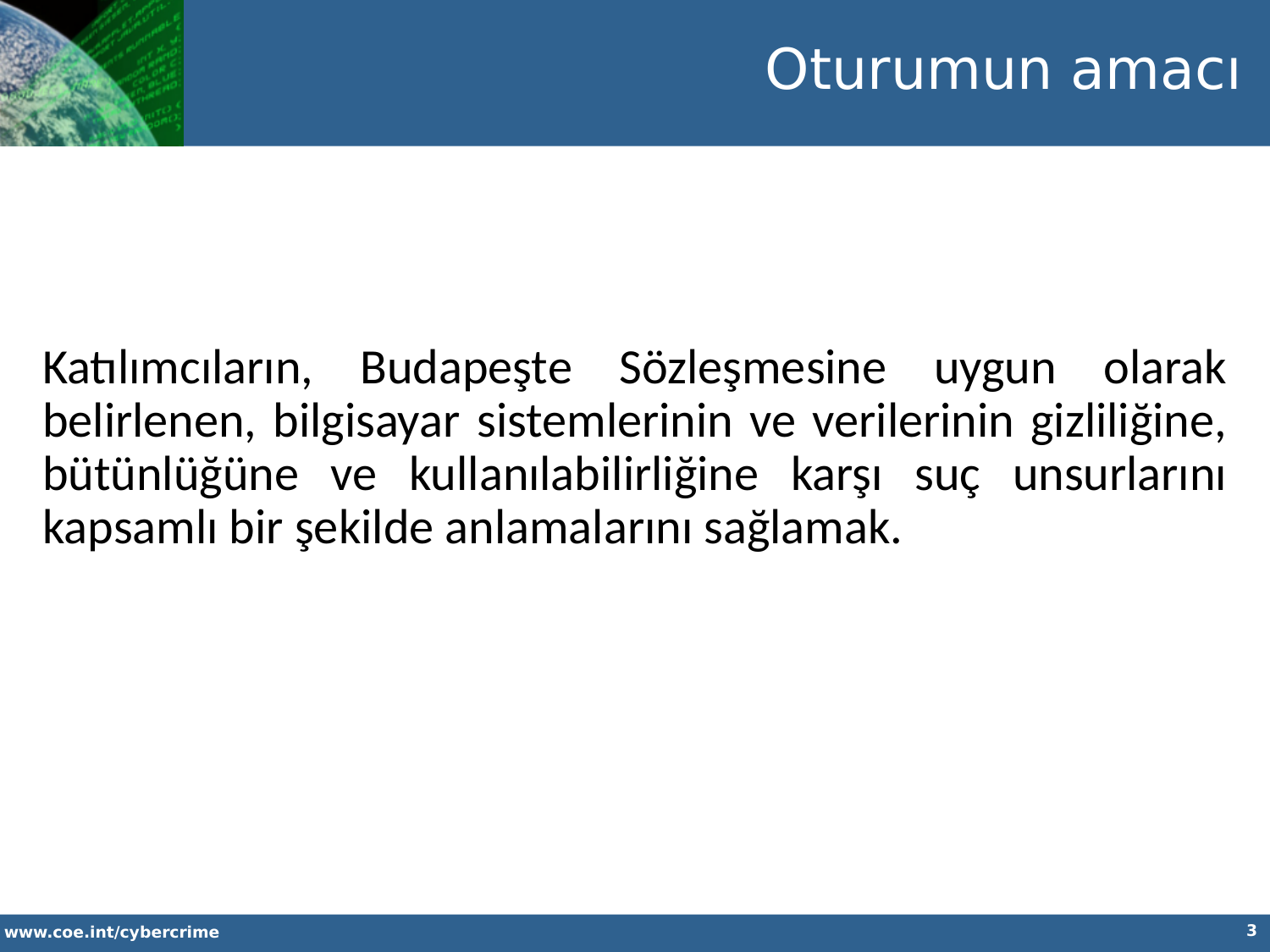

Oturumun amacı
Katılımcıların, Budapeşte Sözleşmesine uygun olarak belirlenen, bilgisayar sistemlerinin ve verilerinin gizliliğine, bütünlüğüne ve kullanılabilirliğine karşı suç unsurlarını kapsamlı bir şekilde anlamalarını sağlamak.